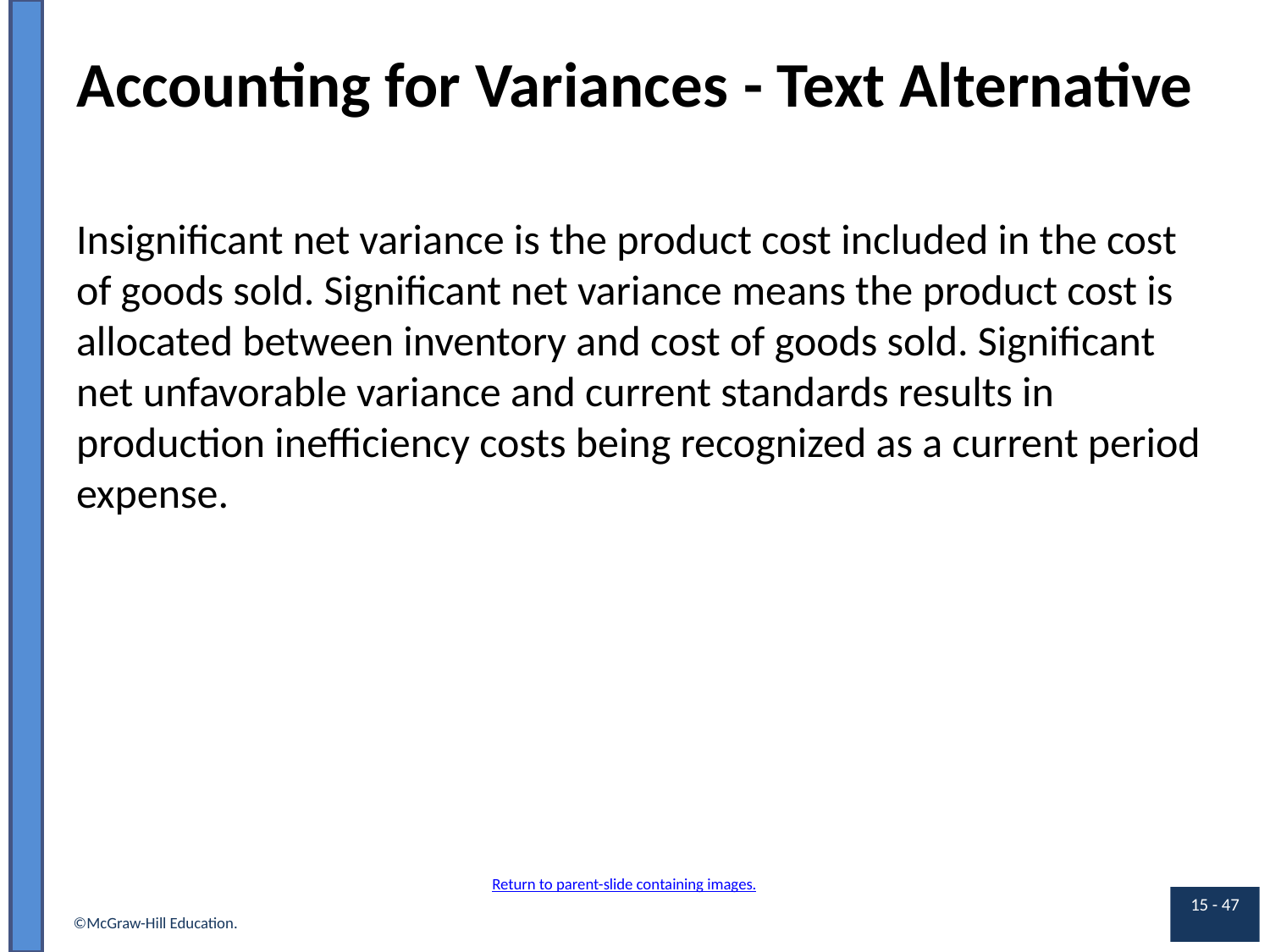

# Accounting for Variances - Text Alternative
Insignificant net variance is the product cost included in the cost of goods sold. Significant net variance means the product cost is allocated between inventory and cost of goods sold. Significant net unfavorable variance and current standards results in production inefficiency costs being recognized as a current period expense.
Return to parent-slide containing images.